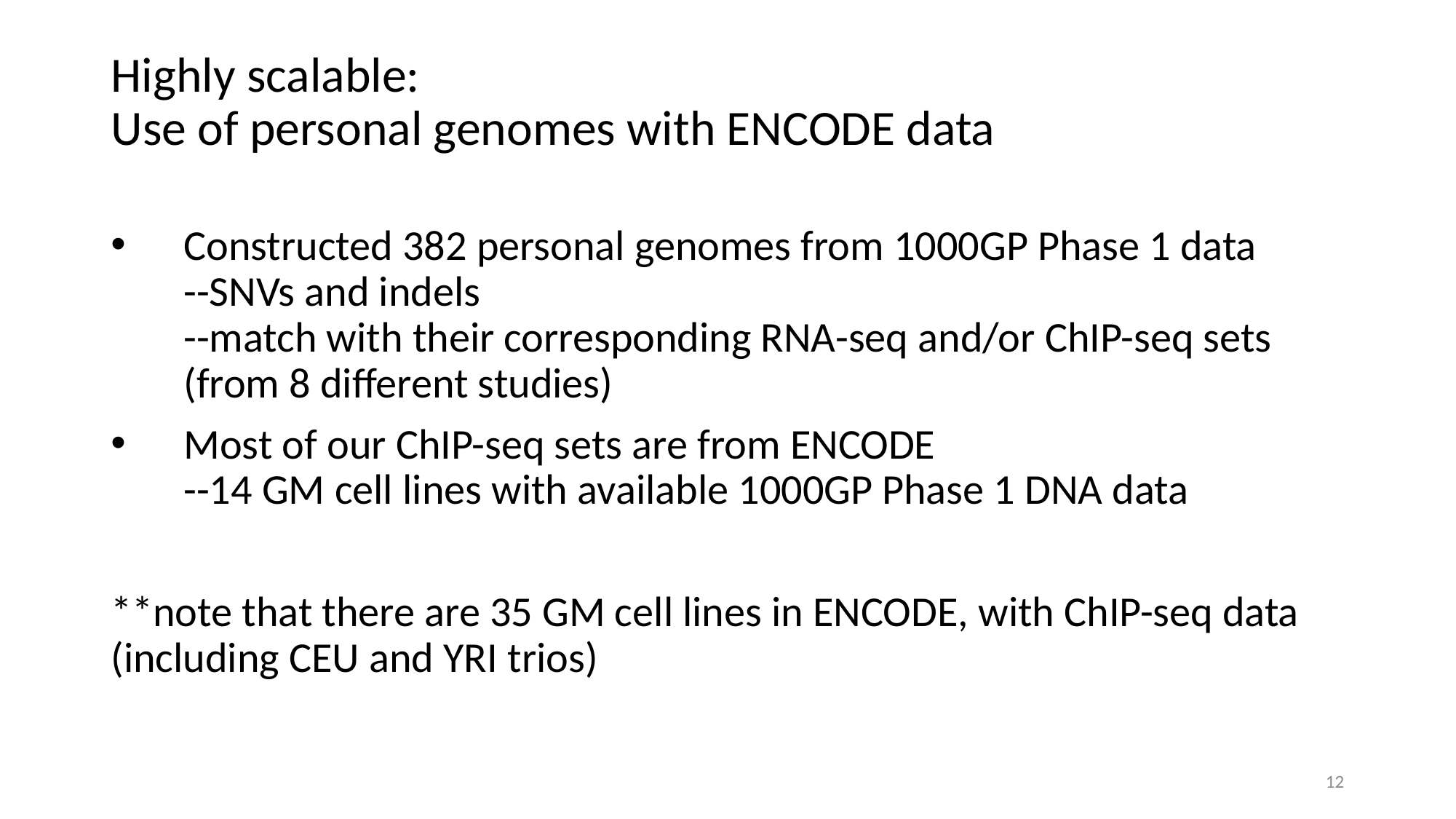

Highly scalable:
Use of personal genomes with ENCODE data
Constructed 382 personal genomes from 1000GP Phase 1 data
--SNVs and indels
--match with their corresponding RNA-seq and/or ChIP-seq sets (from 8 different studies)
Most of our ChIP-seq sets are from ENCODE
--14 GM cell lines with available 1000GP Phase 1 DNA data

**note that there are 35 GM cell lines in ENCODE, with ChIP-seq data (including CEU and YRI trios)
12